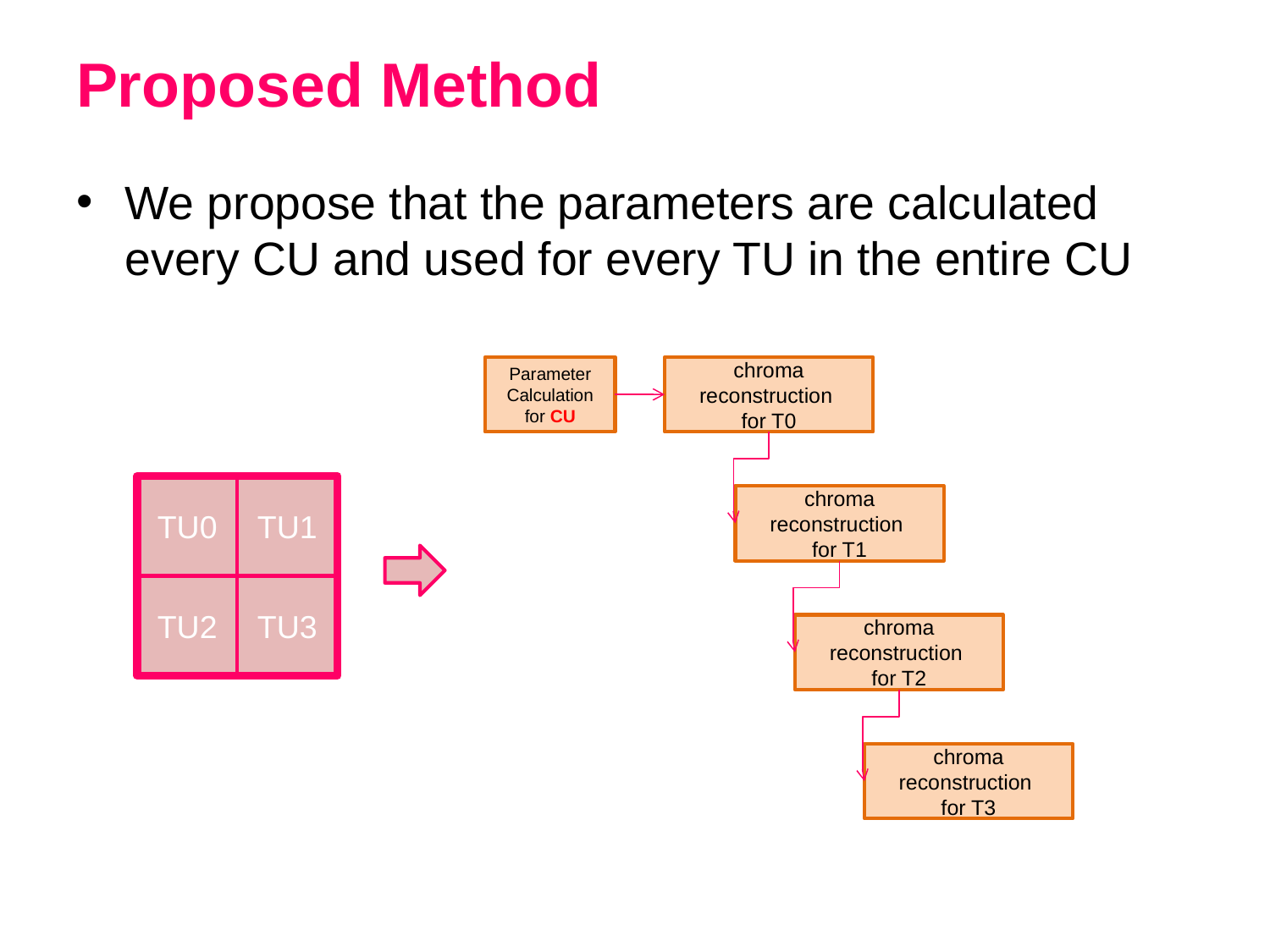

# Proposed Method
We propose that the parameters are calculated every CU and used for every TU in the entire CU
Parameter
Calculation for CU
chroma reconstruction
for T0
TU0
TU1
TU2
TU3

chroma reconstruction
for T1

chroma reconstruction
for T2
chroma reconstruction
for T3